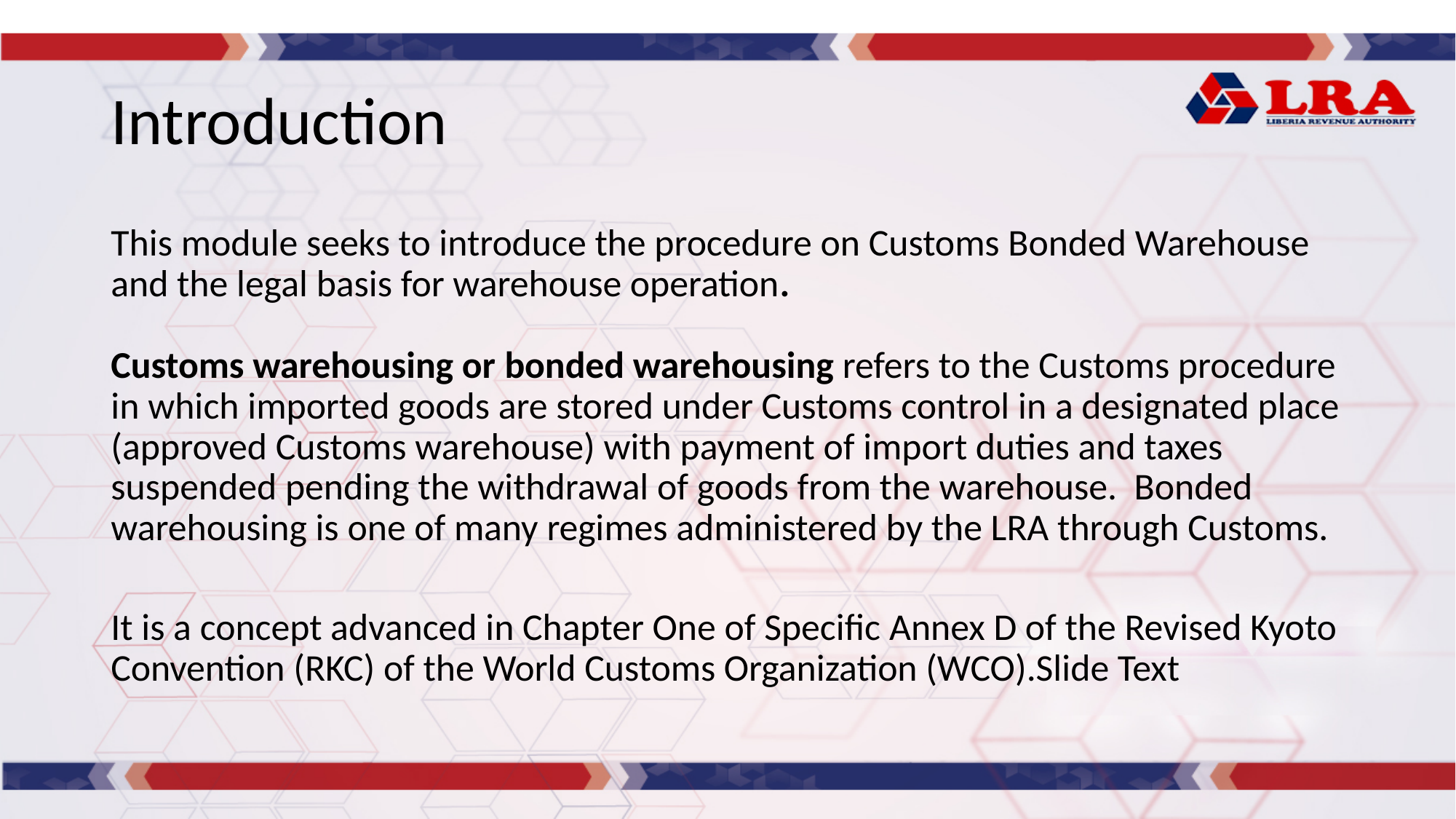

# Introduction
This module seeks to introduce the procedure on Customs Bonded Warehouse and the legal basis for warehouse operation.
Customs warehousing or bonded warehousing refers to the Customs procedure in which imported goods are stored under Customs control in a designated place (approved Customs warehouse) with payment of import duties and taxes suspended pending the withdrawal of goods from the warehouse.  Bonded warehousing is one of many regimes administered by the LRA through Customs.
It is a concept advanced in Chapter One of Specific Annex D of the Revised Kyoto Convention (RKC) of the World Customs Organization (WCO).Slide Text